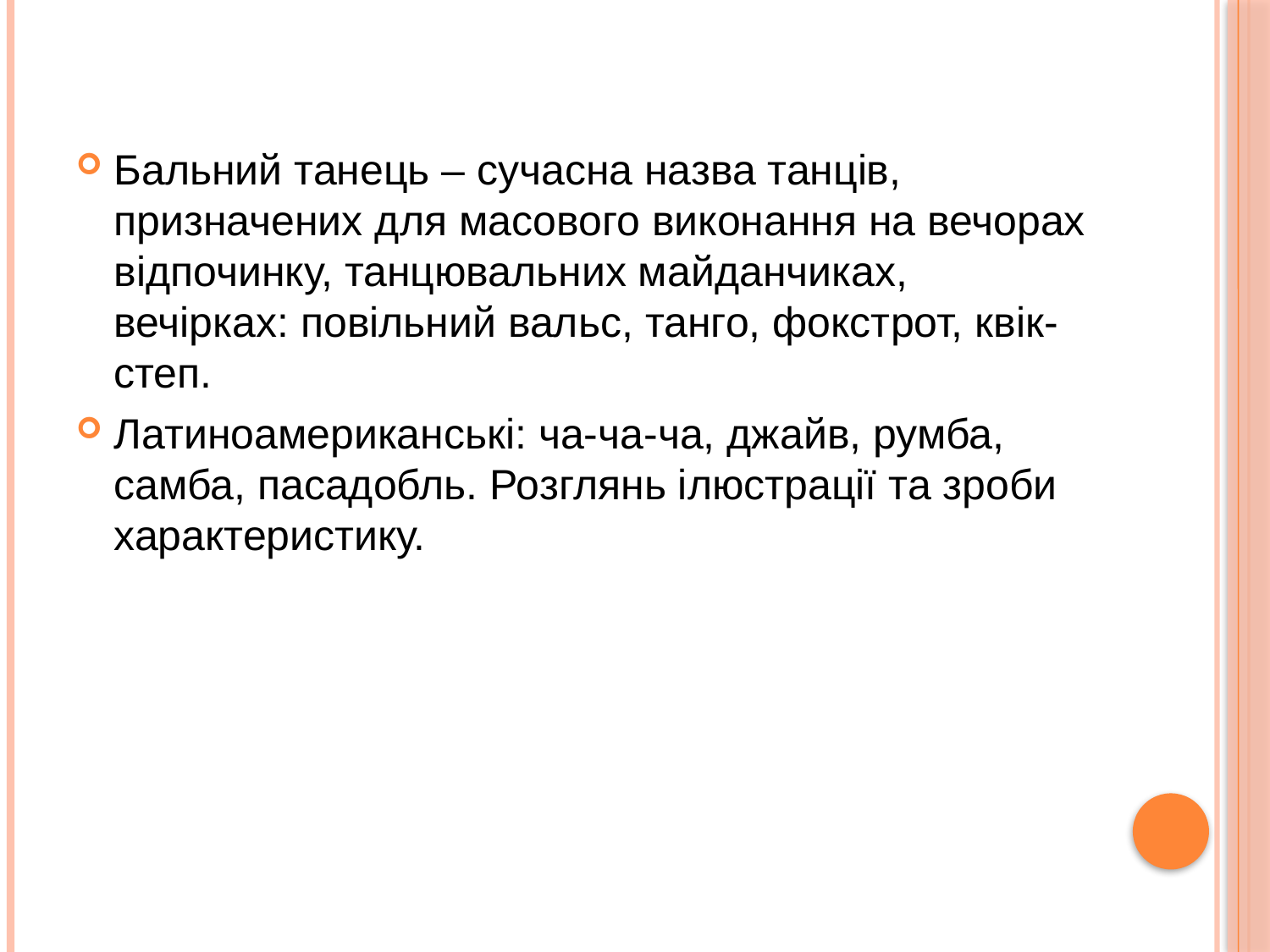

Бальний танець – сучасна назва танців, призначених для масового виконання на вечорах відпочинку, танцювальних майданчиках, вечірках: повільний вальс, танго, фокстрот, квік-степ.
Латиноамериканські: ча-ча-ча, джайв, румба, самба, пасадобль. Розглянь ілюстрації та зроби характеристику.